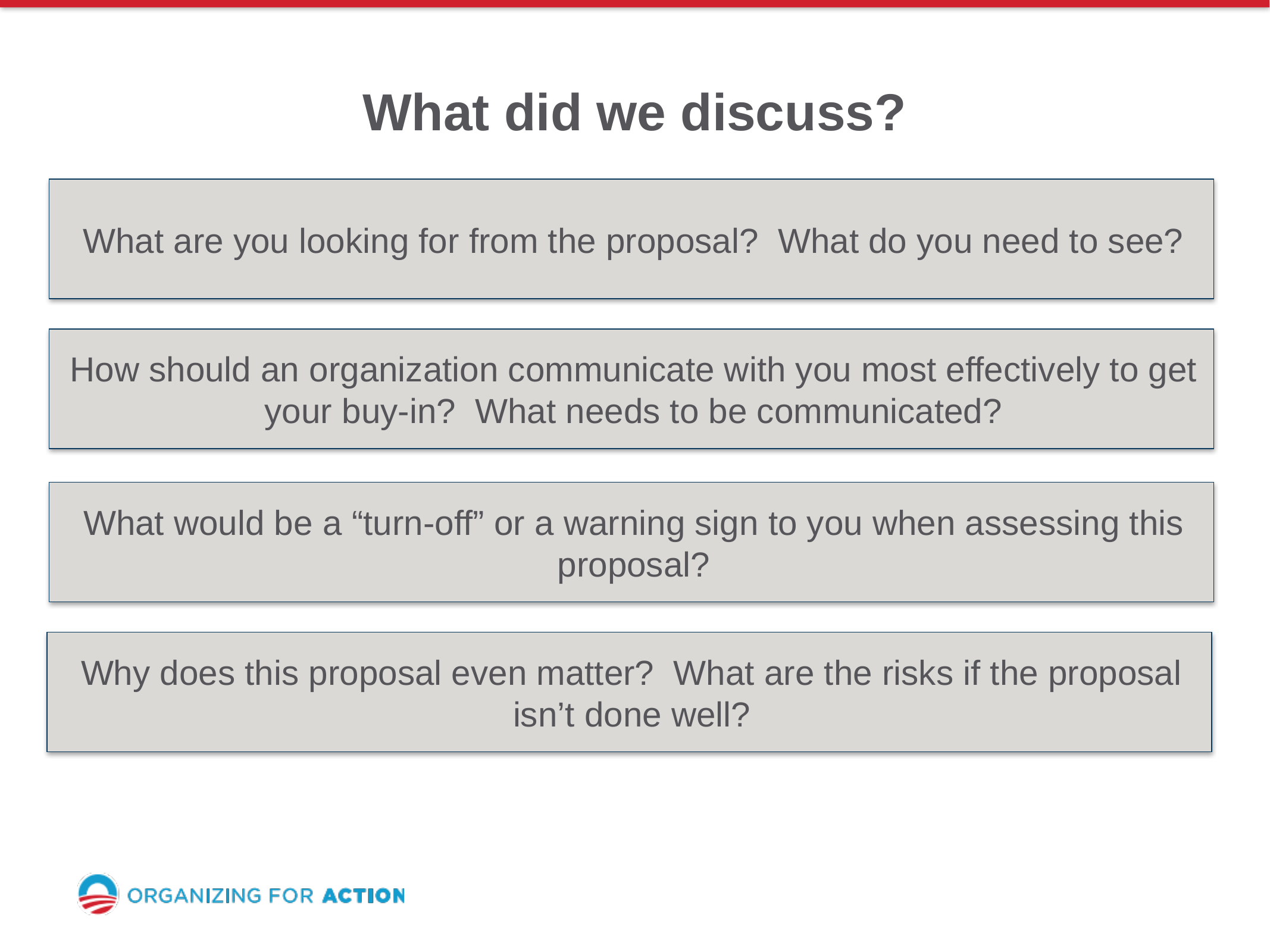

What did we discuss?
What are you looking for from the proposal?  What do you need to see?
How should an organization communicate with you most effectively to get your buy-in?  What needs to be communicated?
What would be a “turn-off” or a warning sign to you when assessing this proposal?
Why does this proposal even matter?  What are the risks if the proposal isn’t done well?